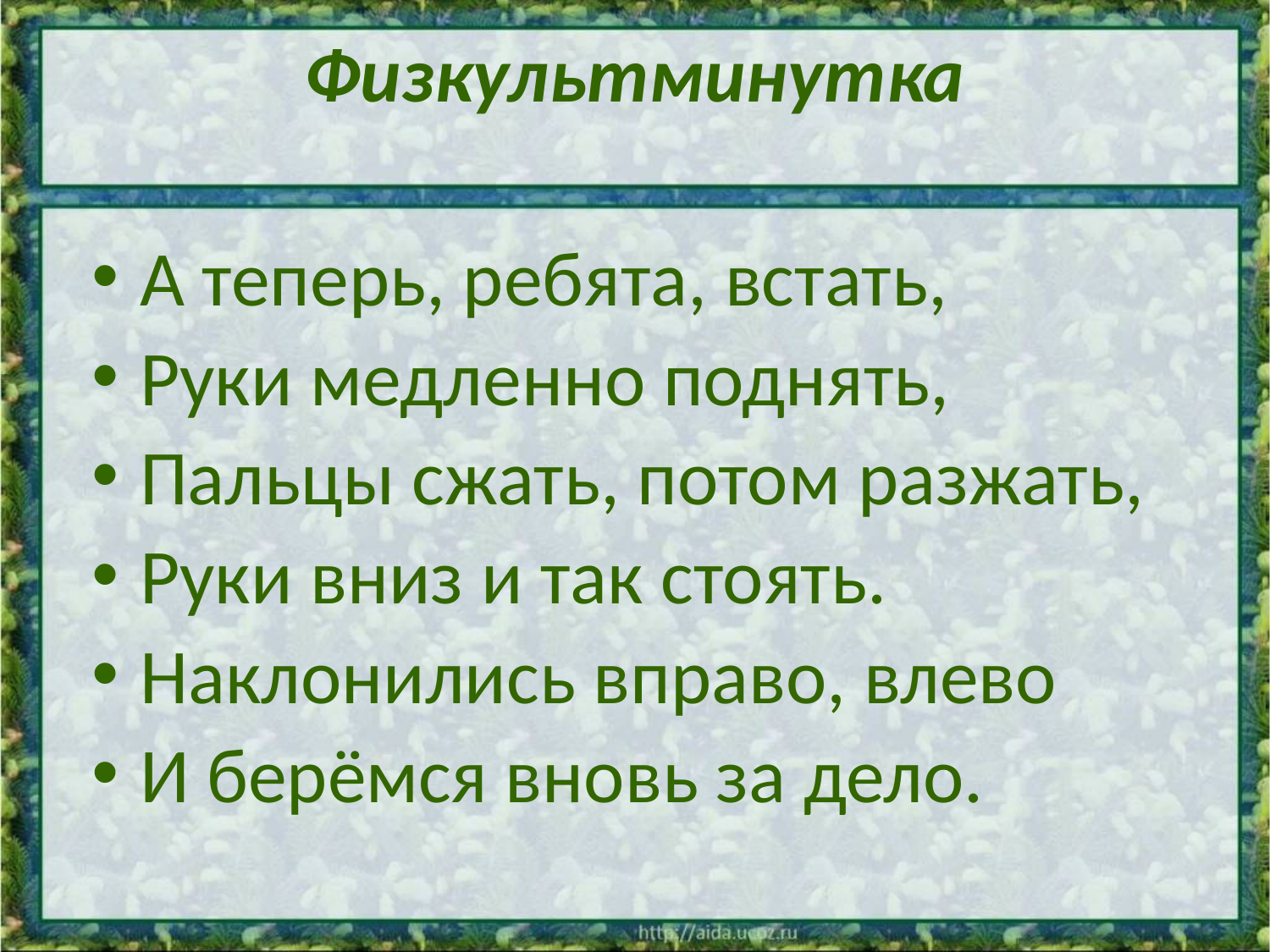

# Физкультминутка
А теперь, ребята, встать,
Руки медленно поднять,
Пальцы сжать, потом разжать,
Руки вниз и так стоять.
Наклонились вправо, влево
И берёмся вновь за дело.